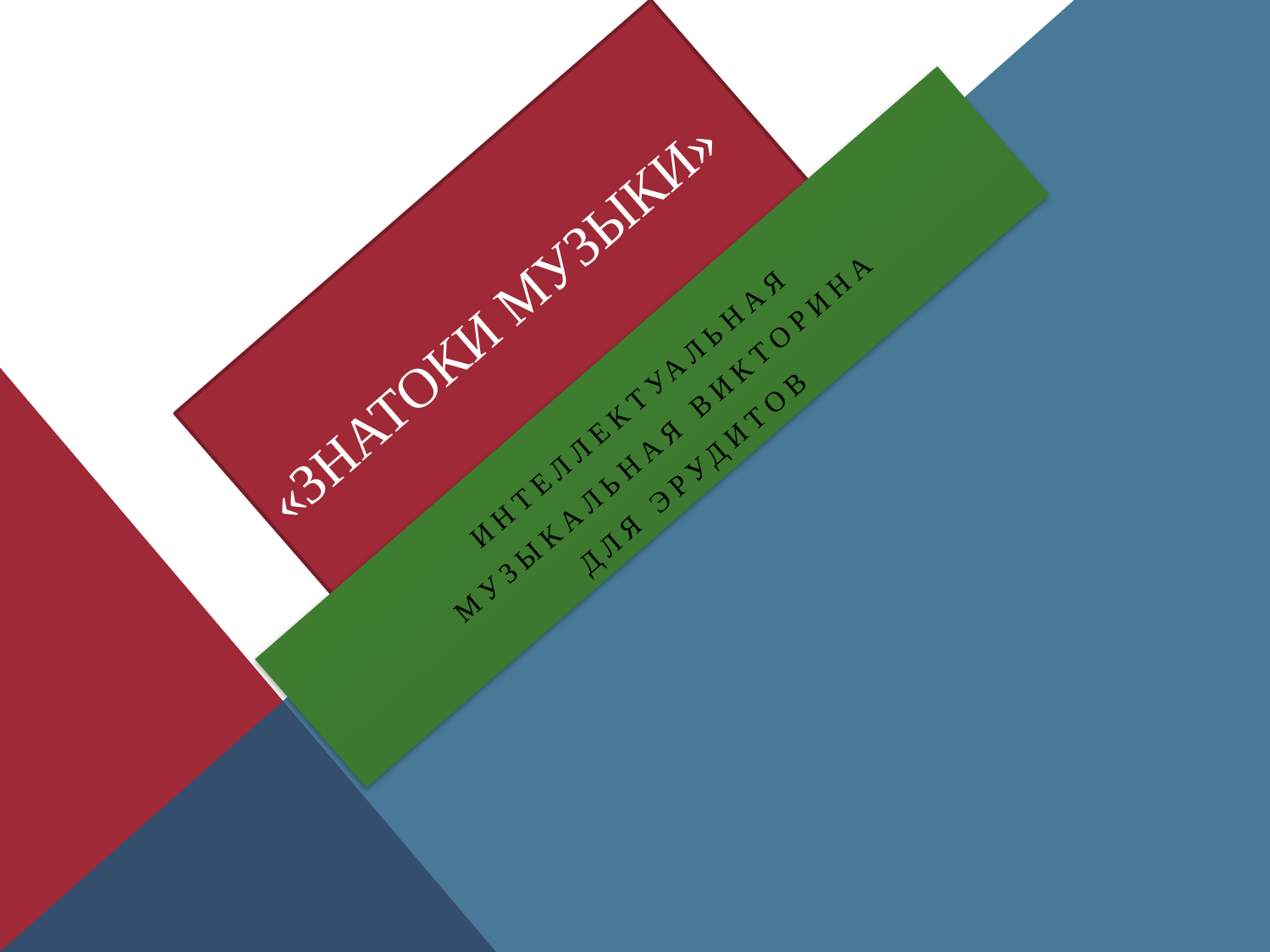

# «знатоки музыки»

Интеллектуальная
МУЗЫКАЛЬНАЯ Викторина
Для эрудитов